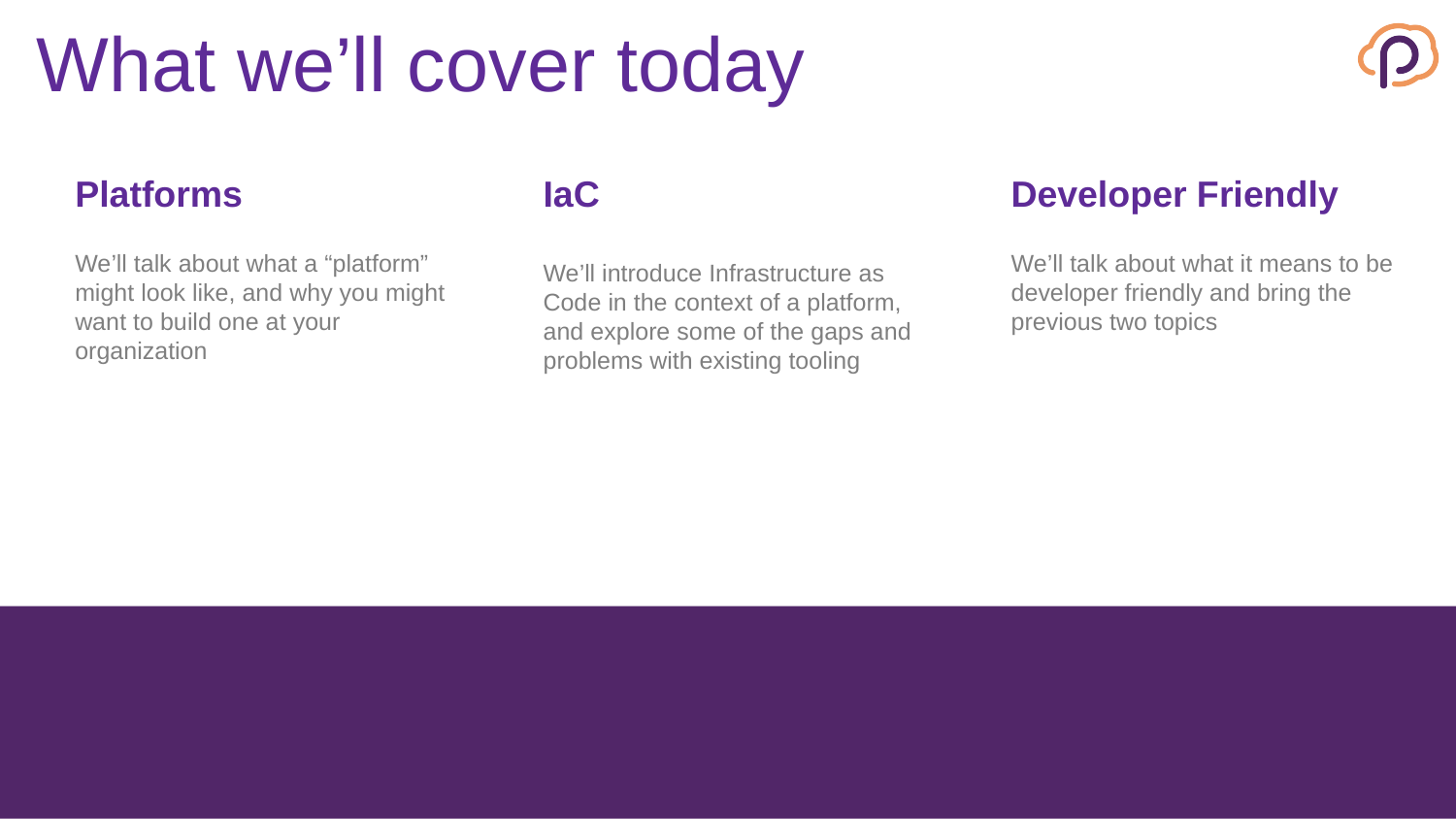

# What we’ll cover today
Platforms

We’ll talk about what a “platform” might look like, and why you might want to build one at your organization
IaC

We’ll introduce Infrastructure as Code in the context of a platform, and explore some of the gaps and problems with existing tooling
Developer Friendly

We’ll talk about what it means to be developer friendly and bring the previous two topics

3